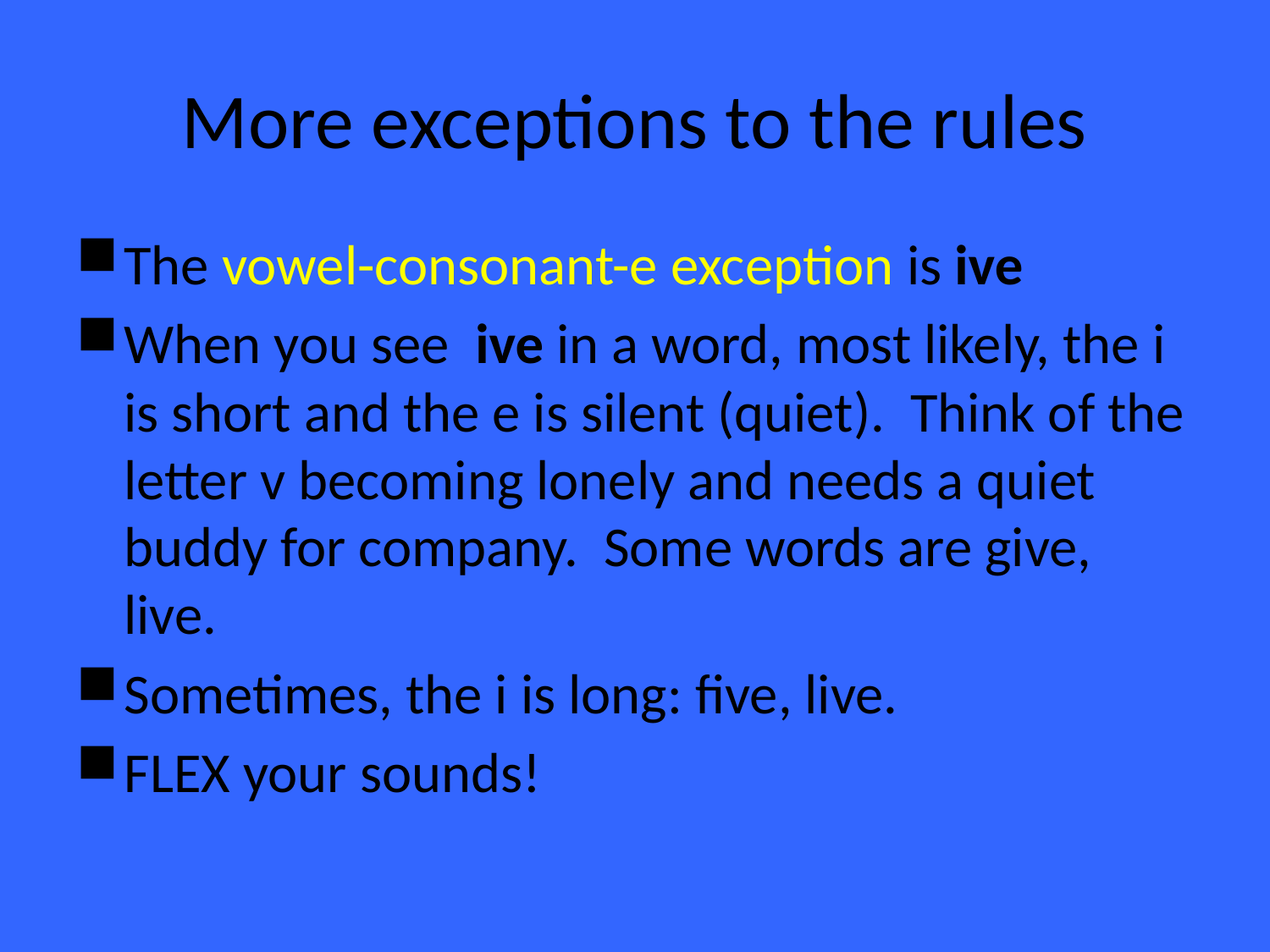

# More exceptions to the rules
The vowel-consonant-e exception is ive
When you see  ive in a word, most likely, the i is short and the e is silent (quiet).  Think of the letter v becoming lonely and needs a quiet buddy for company.  Some words are give, live.
Sometimes, the i is long: five, live.
FLEX your sounds!